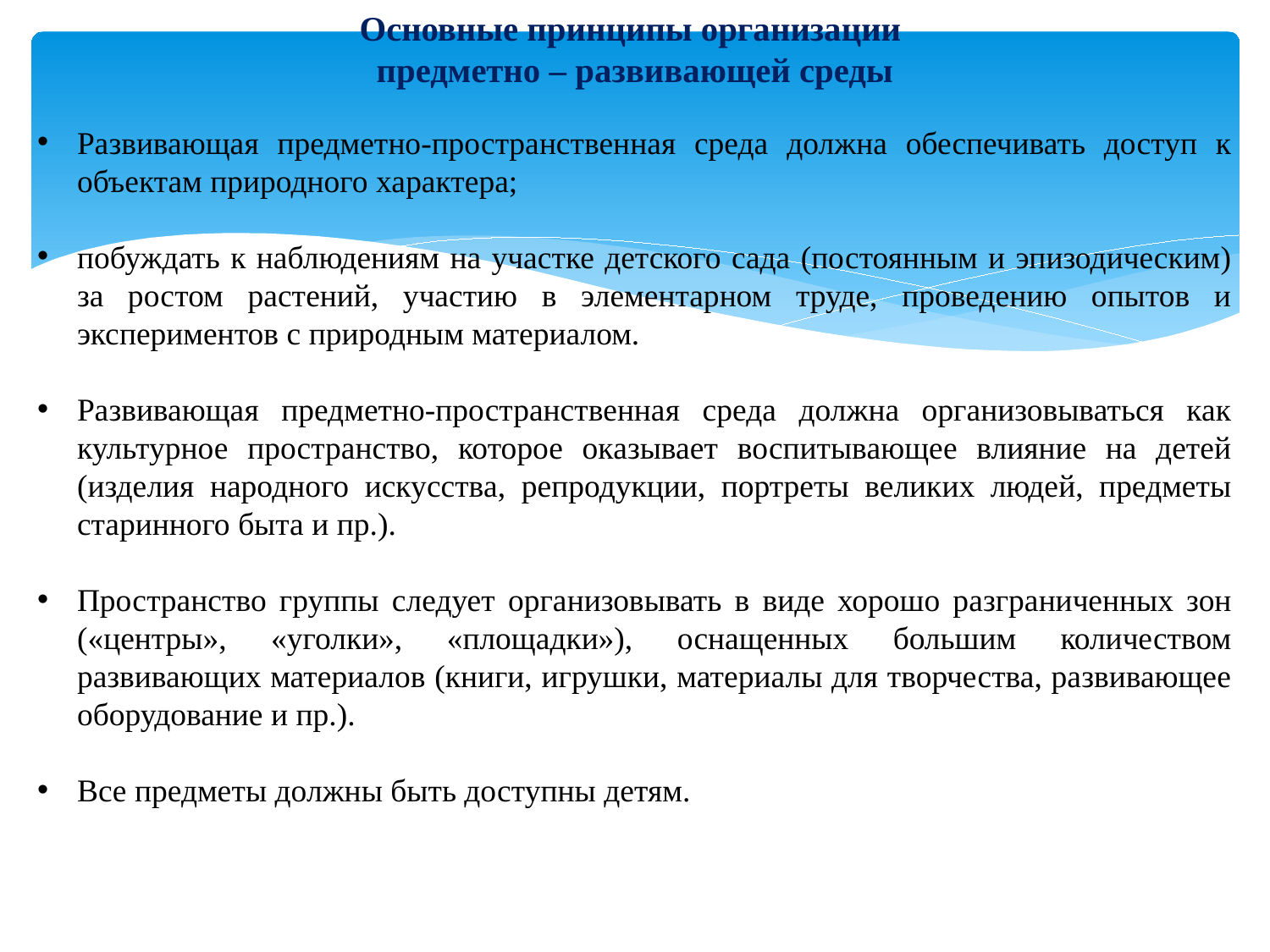

# Основные принципы организации предметно – развивающей среды
Развивающая предметно-пространственная среда должна обеспечивать доступ к объектам природного характера;

побуждать к наблюдениям на участке детского сада (постоянным и эпизодическим) за ростом растений, участию в элементарном труде, проведению опытов и экспериментов с природным материалом.

Развивающая предметно-пространственная среда должна организовываться как культурное пространство, которое оказывает воспитывающее влияние на детей (изделия народного искусства, репродукции, портреты великих людей, предметы старинного быта и пр.).

Пространство группы следует организовывать в виде хорошо разграниченных зон («центры», «уголки», «площадки»), оснащенных большим количеством развивающих материалов (книги, игрушки, материалы для творчества, развивающее оборудование и пр.).

Все предметы должны быть доступны детям.